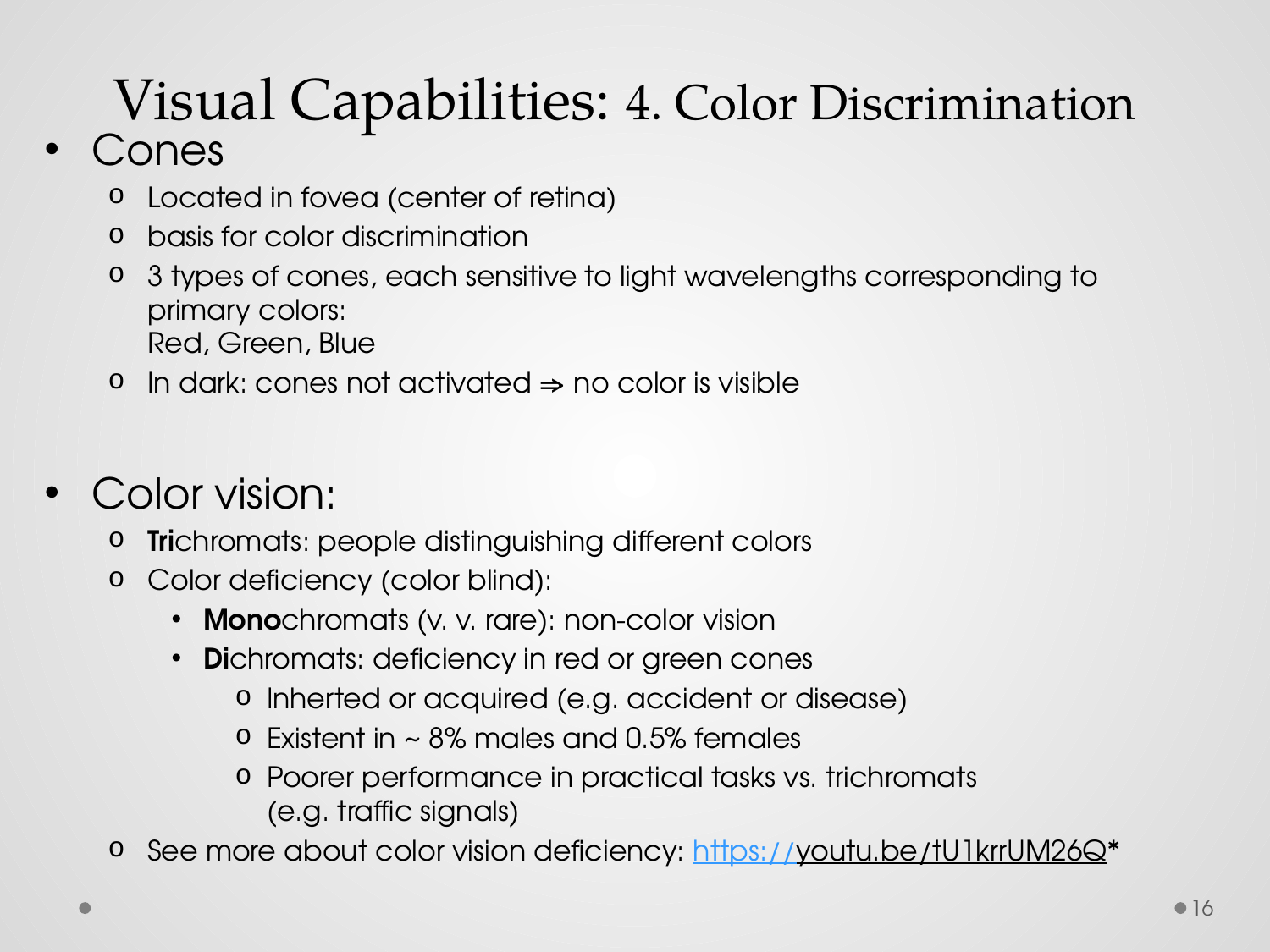

# Visual Capabilities: 4. Color Discrimination

Cones
Located in fovea (center of retina)
basis for color discrimination
3 types of cones, each sensitive to light wavelengths corresponding to primary colors:
Red, Green, Blue
In dark: cones not activated ⇒ no color is visible

Color vision:
Trichromats: people distinguishing different colors
Color deficiency (color blind):
Monochromats (v. v. rare): non-color vision
Dichromats: deficiency in red or green cones
Inherted or acquired (e.g. accident or disease)
Existent in ~ 8% males and 0.5% females
Poorer performance in practical tasks vs. trichromats
(e.g. traffic signals)
See more about color vision deficiency: https://youtu.be/tU1krrUM26Q*
16